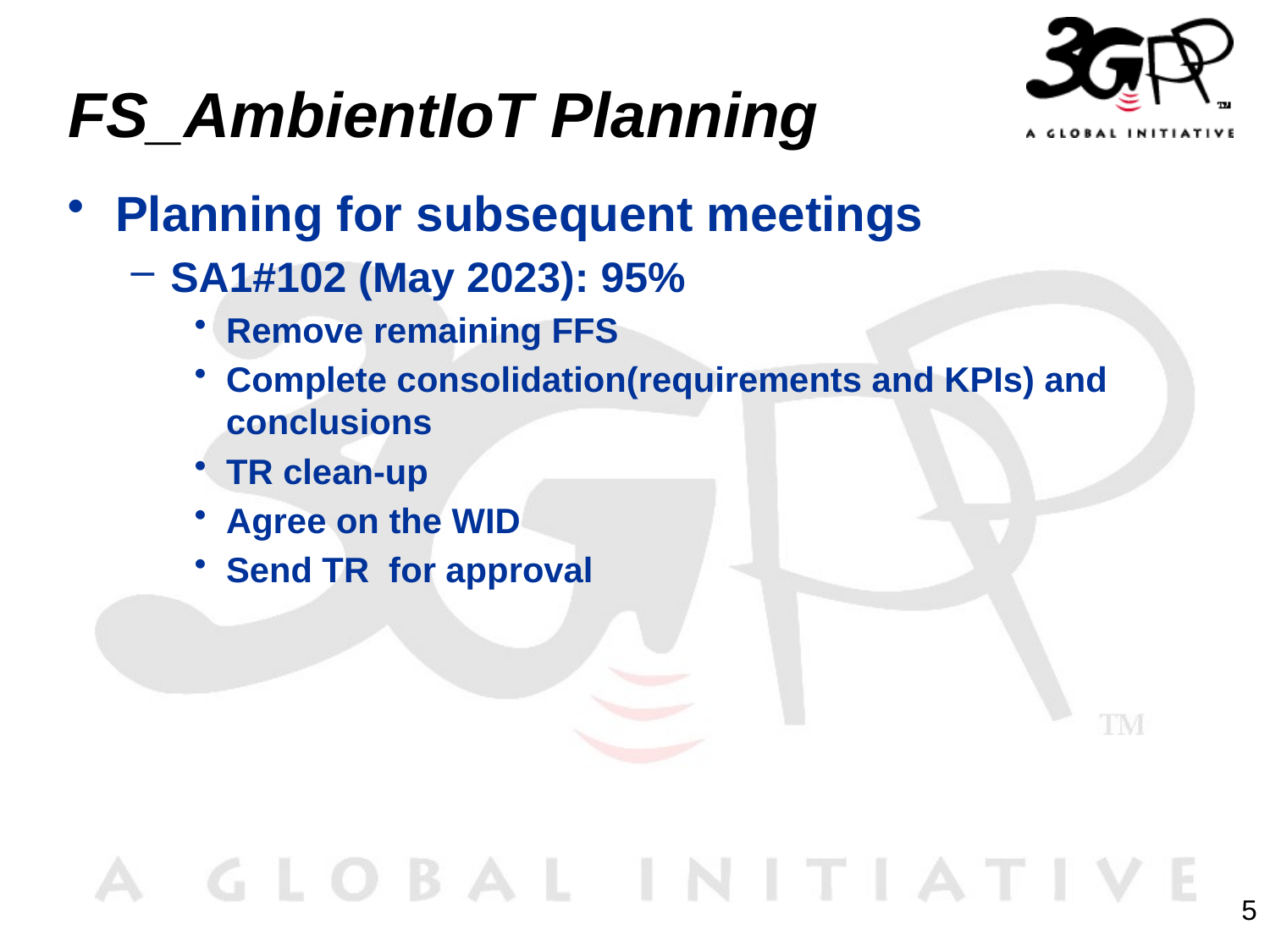

# FS_AmbientIoT Planning
Planning for subsequent meetings
SA1#102 (May 2023): 95%
Remove remaining FFS
Complete consolidation(requirements and KPIs) and conclusions
TR clean-up
Agree on the WID
Send TR  for approval

5